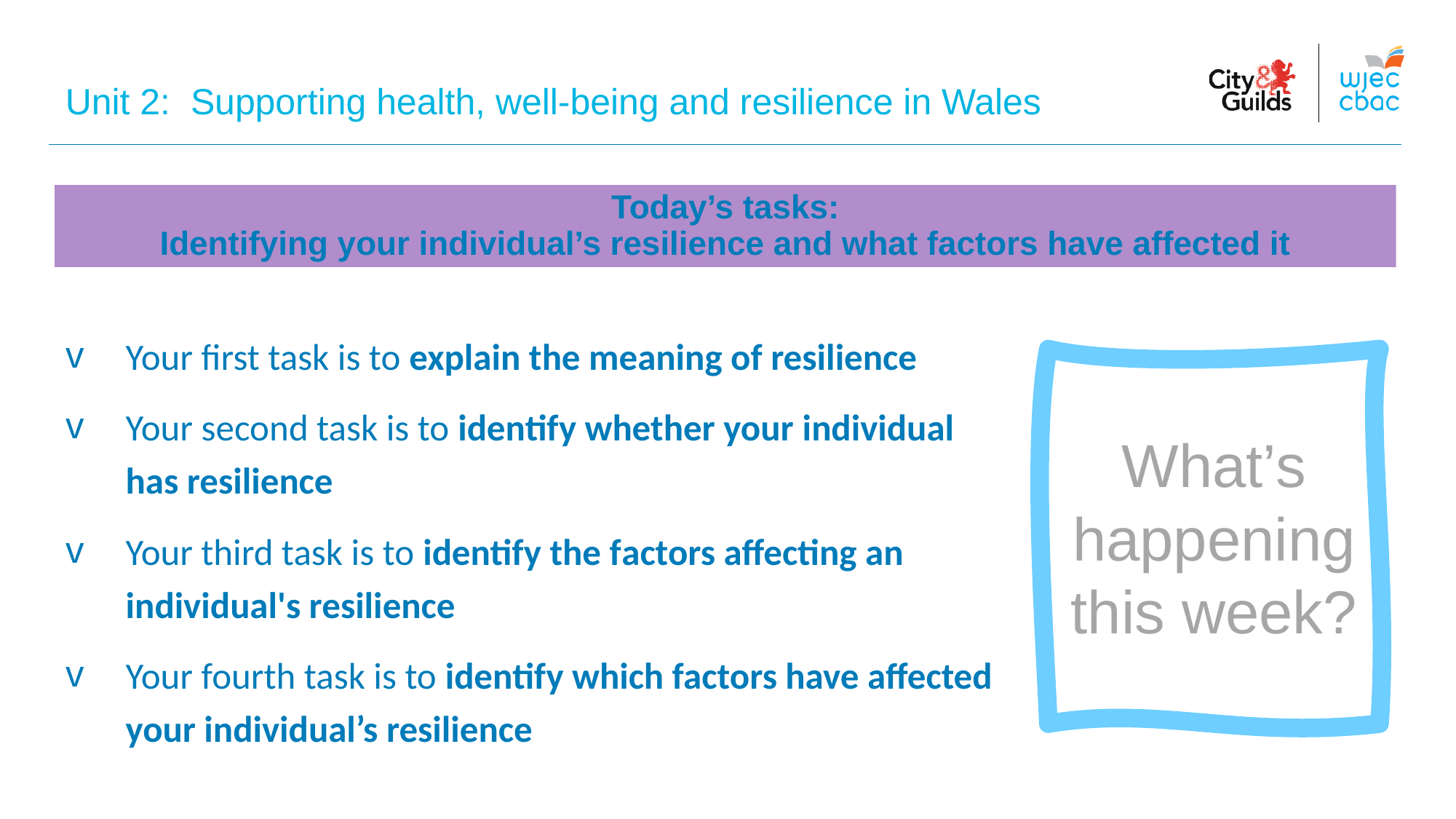

Unit 2:  Supporting health, well-being and resilience in Wales
Today’s tasks:
Identifying your individual’s resilience and what factors have affected it
Your first task is to explain the meaning of resilience
Your second task is to identify whether your individual has resilience
Your third task is to identify the factors affecting an individual's resilience
Your fourth task is to identify which factors have affected your individual’s resilience

What’s happening this week?